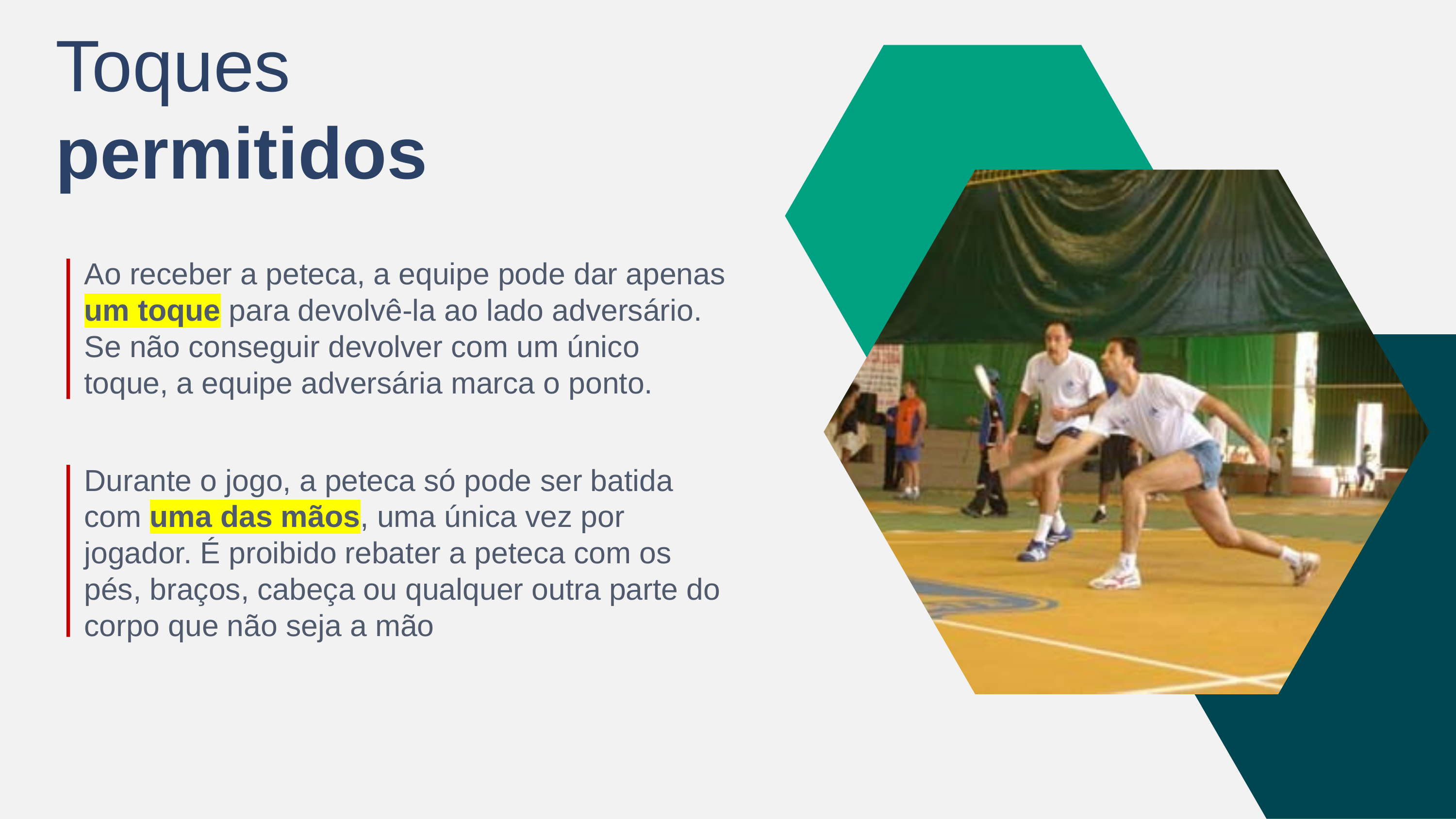

Toques
permitidos .

Ao receber a peteca, a equipe pode dar apenas um toque para devolvê-la ao lado adversário. Se não conseguir devolver com um único toque, a equipe adversária marca o ponto.

Durante o jogo, a peteca só pode ser batida com uma das mãos, uma única vez por jogador. É proibido rebater a peteca com os pés, braços, cabeça ou qualquer outra parte do corpo que não seja a mão